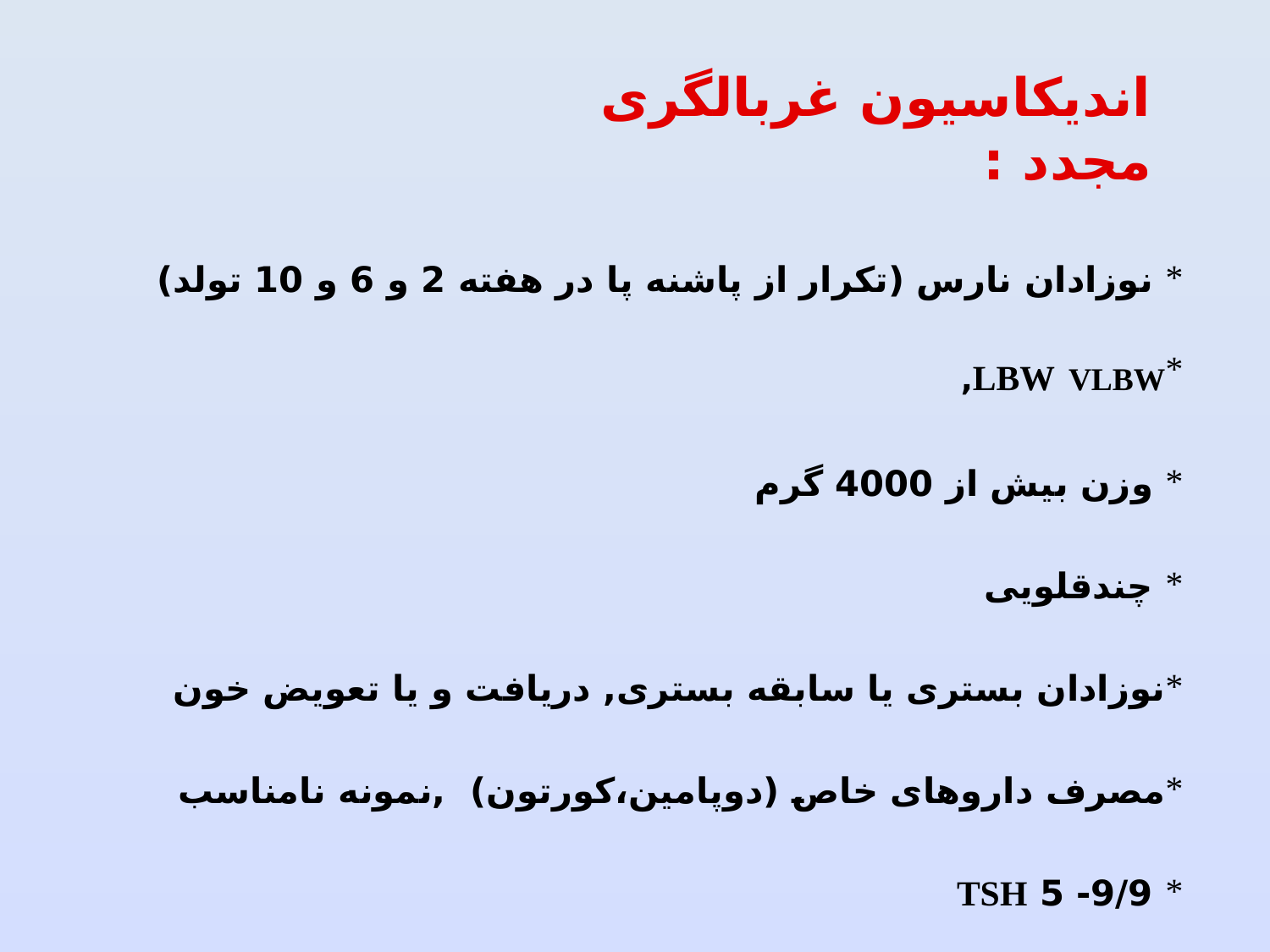

# اندیکاسیون غربالگری مجدد :
 نوزادان نارس (تکرار از پاشنه پا در هفته 2 و 6 و 10 تولد)
LBW VLBW,
 وزن بیش از 4000 گرم
 چندقلویی
نوزادان بستری یا سابقه بستری, دریافت و یا تعویض خون
مصرف داروهای خاص (دوپامین،کورتون)  ,نمونه نامناسب
 9/9- 5 TSH